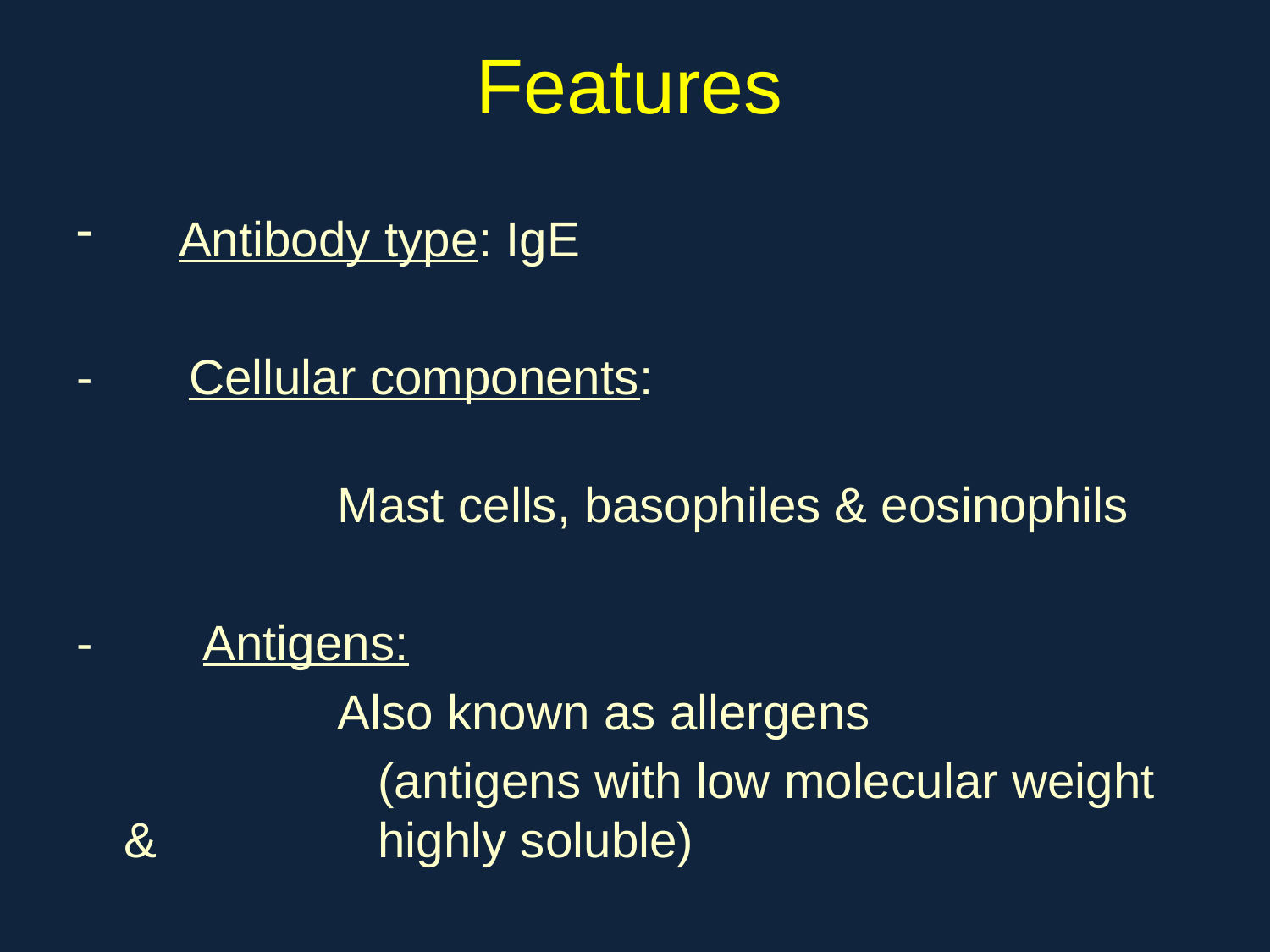

# Features
    Antibody type: IgE

-       Cellular components:
                   Mast cells, basophiles & eosinophils

-        Antigens:
                   Also known as allergens
			(antigens with low molecular weight & 		highly soluble)